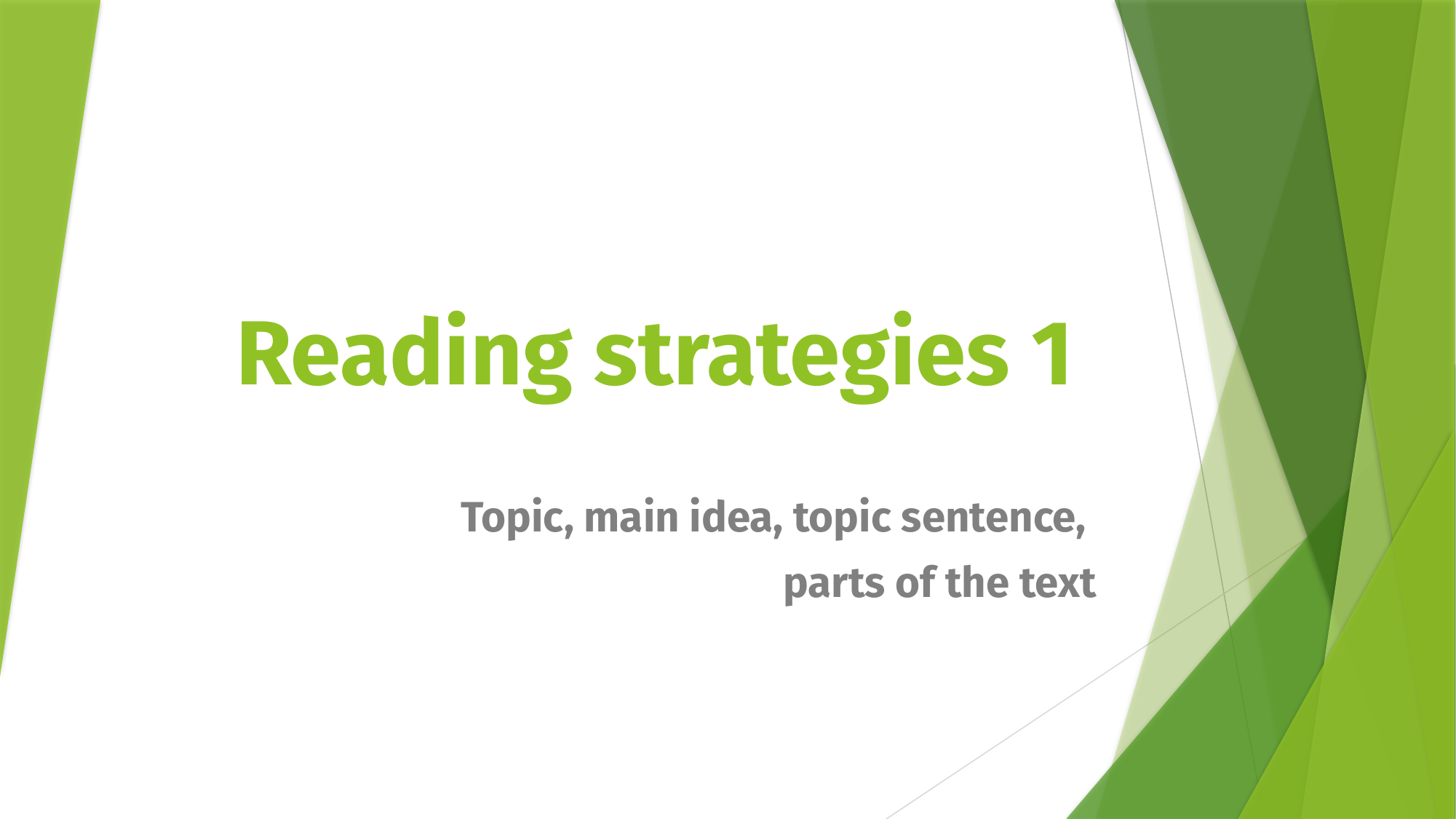

# Reading strategies 1
Topic, main idea, topic sentence,
parts of the text